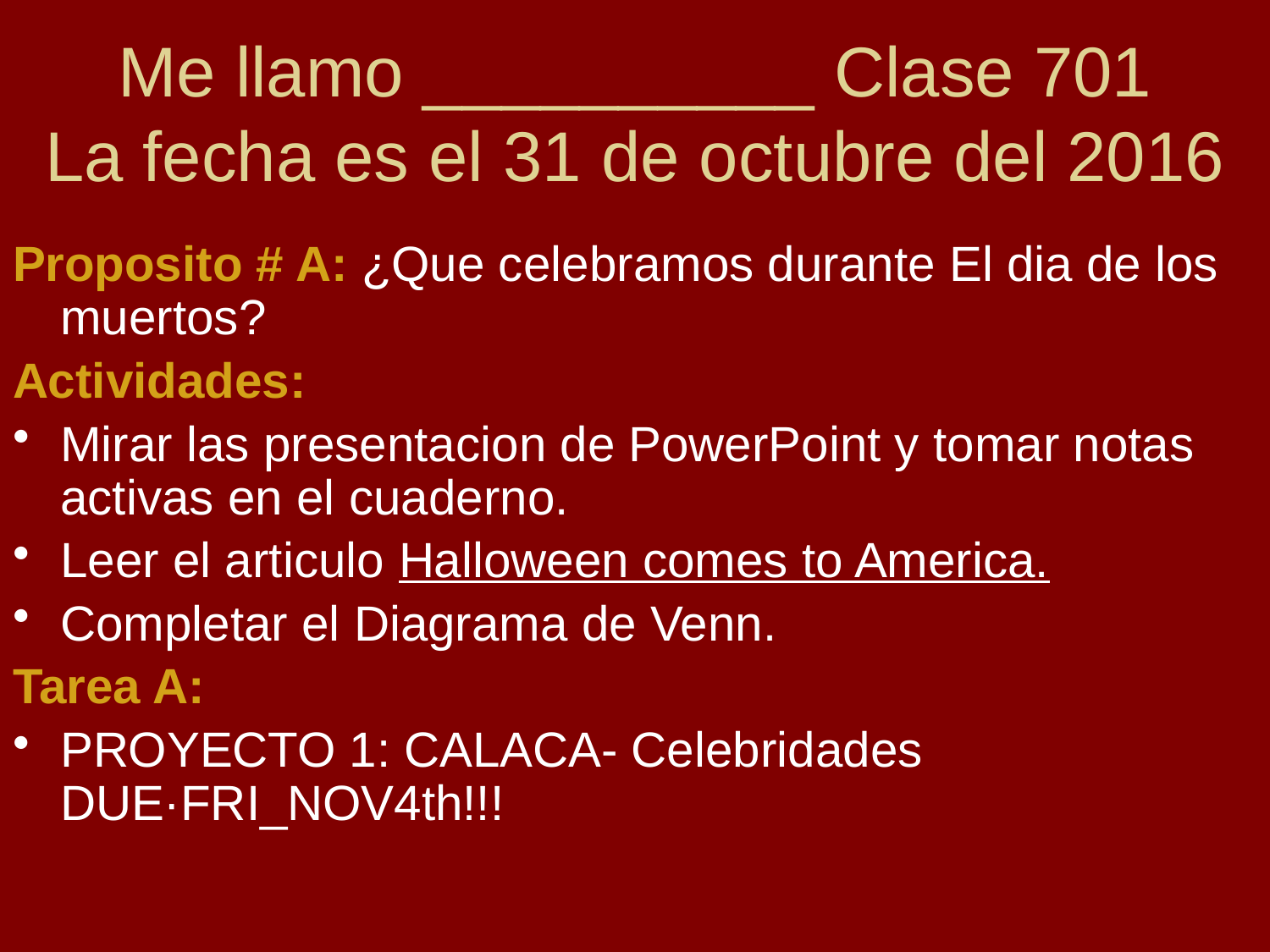

# Me llamo __________ Clase 701 La fecha es el 31 de octubre del 2016
Proposito # A: ¿Que celebramos durante El dia de los muertos?
Actividades:
Mirar las presentacion de PowerPoint y tomar notas activas en el cuaderno.
Leer el articulo Halloween comes to America.
Completar el Diagrama de Venn.
Tarea A:
PROYECTO 1: CALACA- Celebridades DUE·FRI_NOV4th!!!